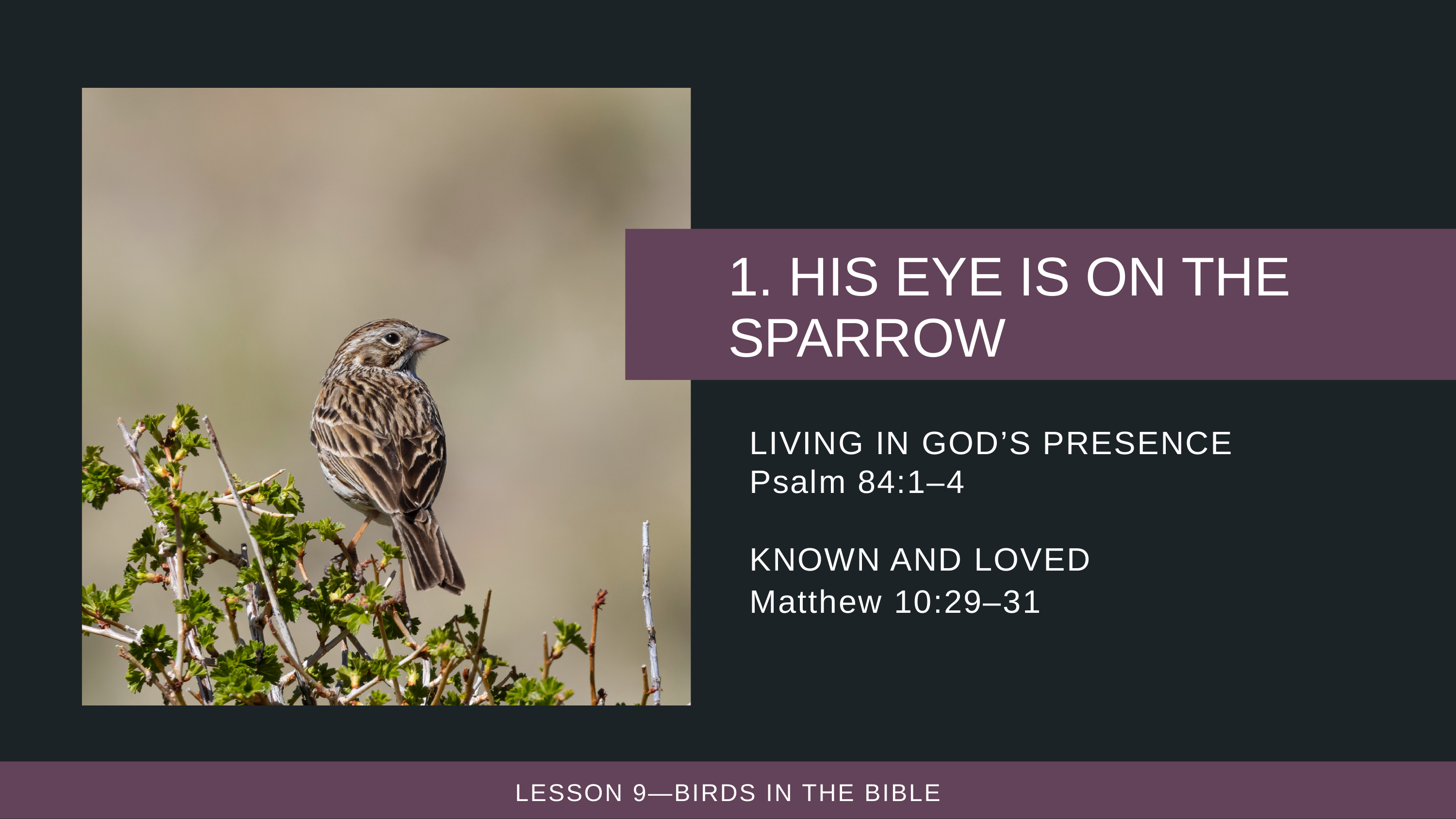

LIVING IN GOD’S PRESENCE
Psalm 84:1–4
KNOWN AND LOVED
Matthew 10:29–31